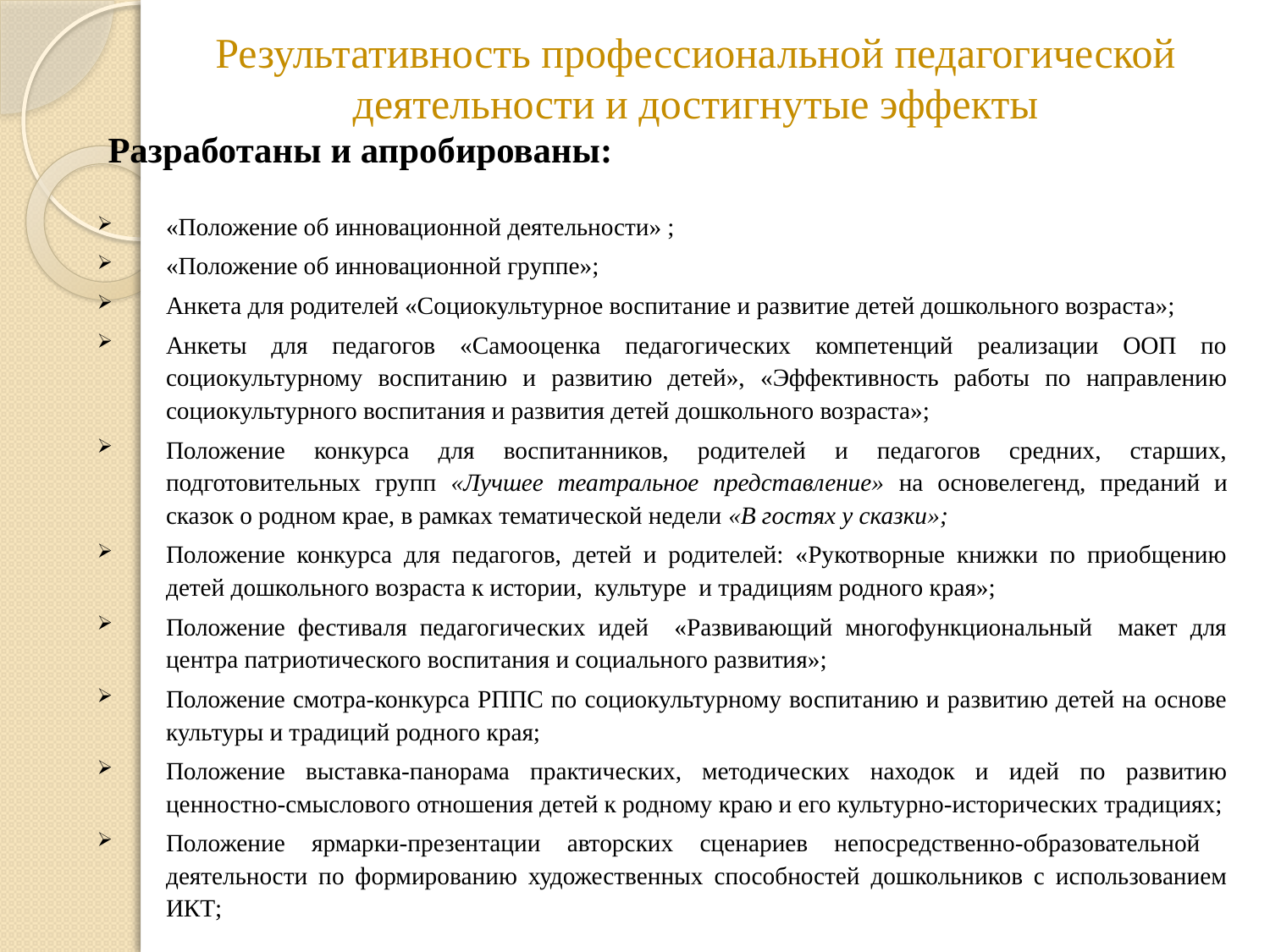

# Результативность профессиональной педагогической деятельности и достигнутые эффекты
Разработаны и апробированы:

«Положение об инновационной деятельности» ;
«Положение об инновационной группе»;
Анкета для родителей «Социокультурное воспитание и развитие детей дошкольного возраста»;
Анкеты для педагогов «Самооценка педагогических компетенций реализации ООП по социокультурному воспитанию и развитию детей», «Эффективность работы по направлению социокультурного воспитания и развития детей дошкольного возраста»;
Положение конкурса для воспитанников, родителей и педагогов средних, старших, подготовительных групп «Лучшее театральное представление» на основелегенд, преданий и сказок о родном крае, в рамках тематической недели «В гостях у сказки»;
Положение конкурса для педагогов, детей и родителей: «Рукотворные книжки по приобщению детей дошкольного возраста к истории,  культуре  и традициям родного края»;
Положение фестиваля педагогических идей  «Развивающий многофункциональный  макет для центра патриотического воспитания и социального развития»;
Положение смотра-конкурса РППС по социокультурному воспитанию и развитию детей на основе культуры и традиций родного края;
Положение выставка-панорама практических, методических находок и идей по развитию ценностно-смыслового отношения детей к родному краю и его культурно-исторических традициях;
Положение ярмарки-презентации авторских сценариев непосредственно-образовательной  деятельности по формированию художественных способностей дошкольников с использованием ИКТ;